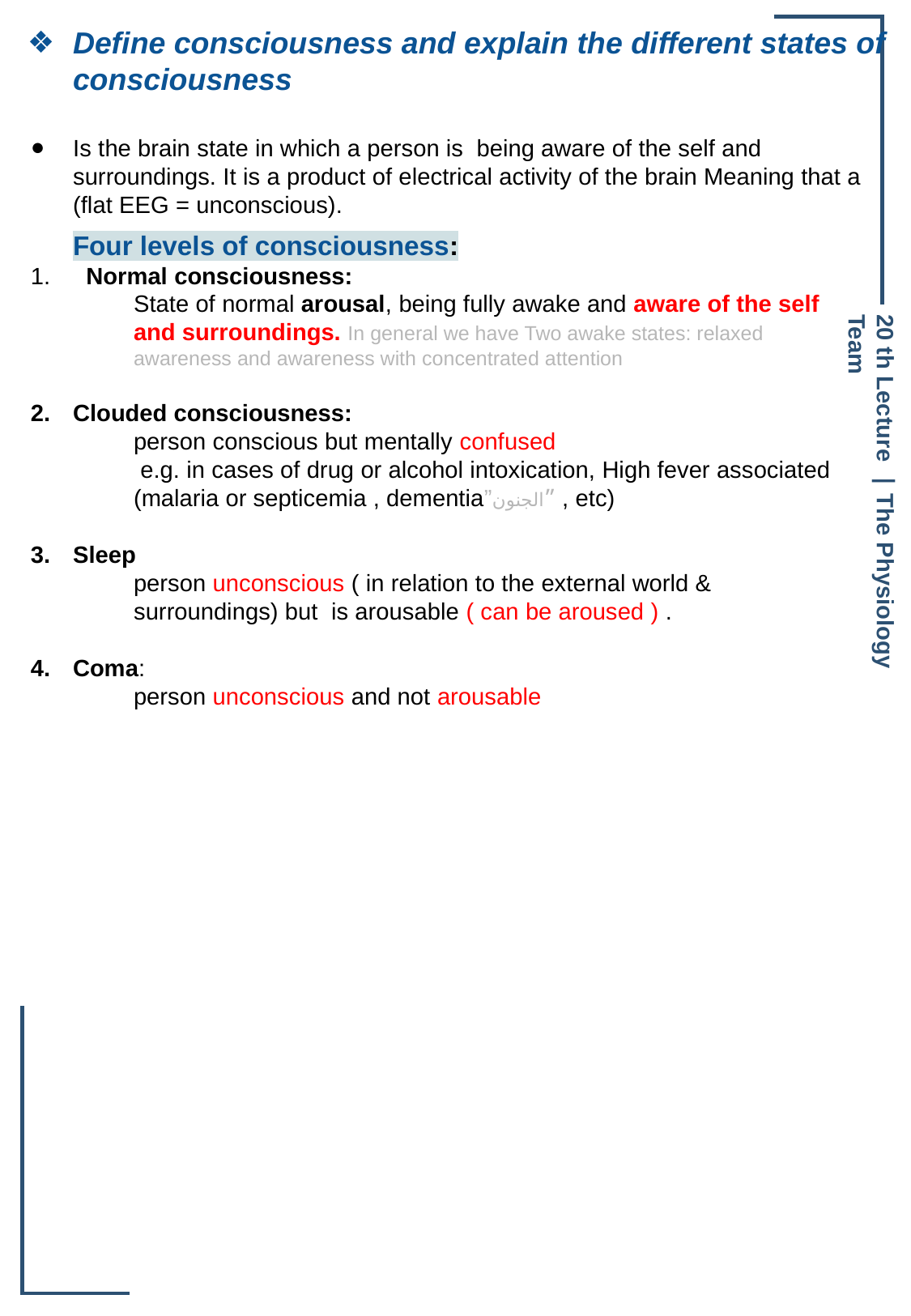

Define consciousness and explain the different states of consciousness
Is the brain state in which a person is  being aware of the self and surroundings. It is a product of electrical activity of the brain Meaning that a (flat EEG = unconscious).
Four levels of consciousness:
  Normal consciousness:
State of normal arousal, being fully awake and aware of the self and surroundings. In general we have Two awake states: relaxed awareness and awareness with concentrated attention

Clouded consciousness:
person conscious but mentally confused
 e.g. in cases of drug or alcohol intoxication, High fever associated (malaria or septicemia , dementia”الجنون” , etc)

Sleep
person unconscious ( in relation to the external world & surroundings) but  is arousable ( can be aroused ) .

Coma:
person unconscious and not arousable
20 th Lecture  ∣ The Physiology Team